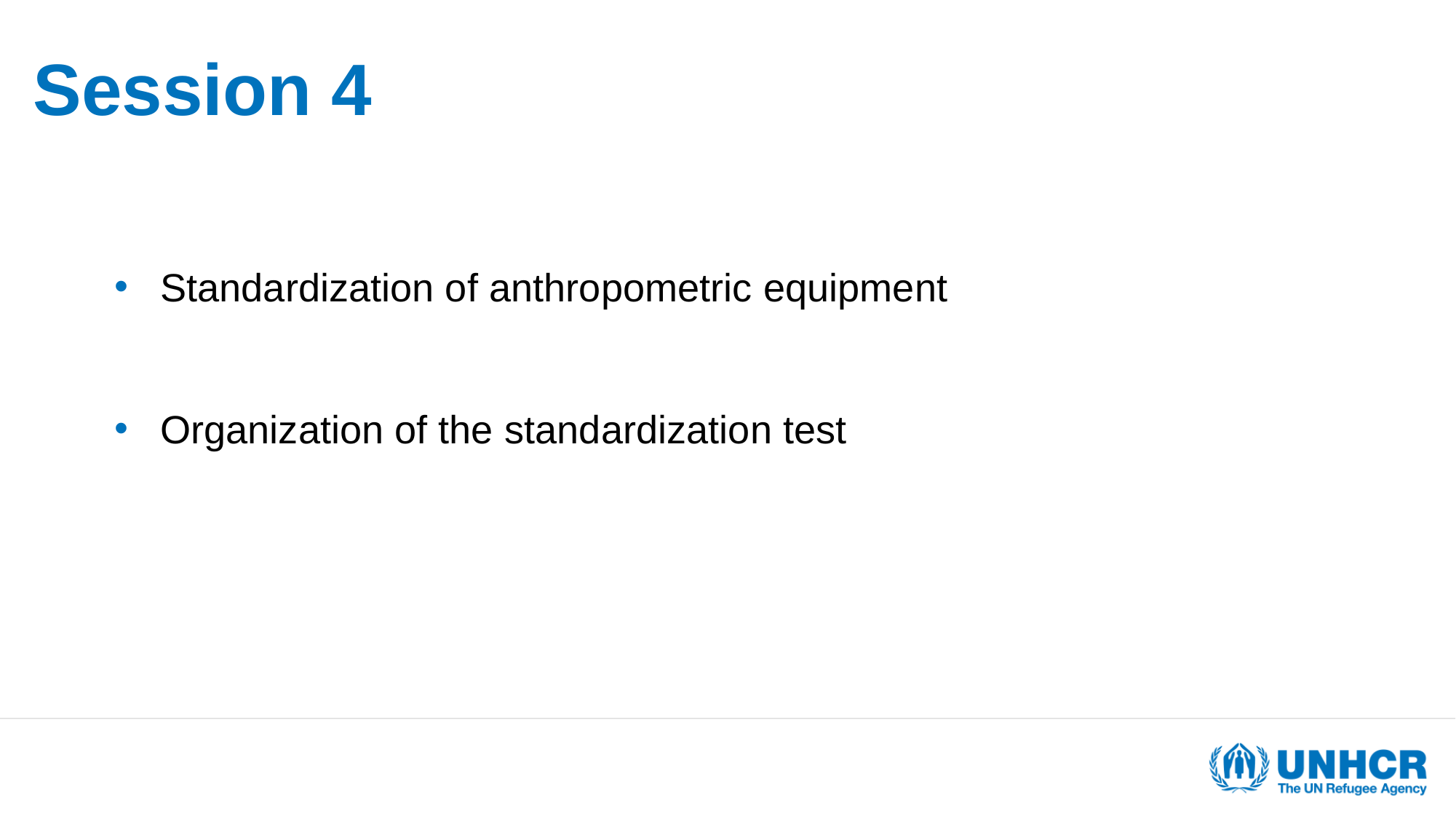

# Session 4
Standardization of anthropometric equipment

Organization of the standardization test